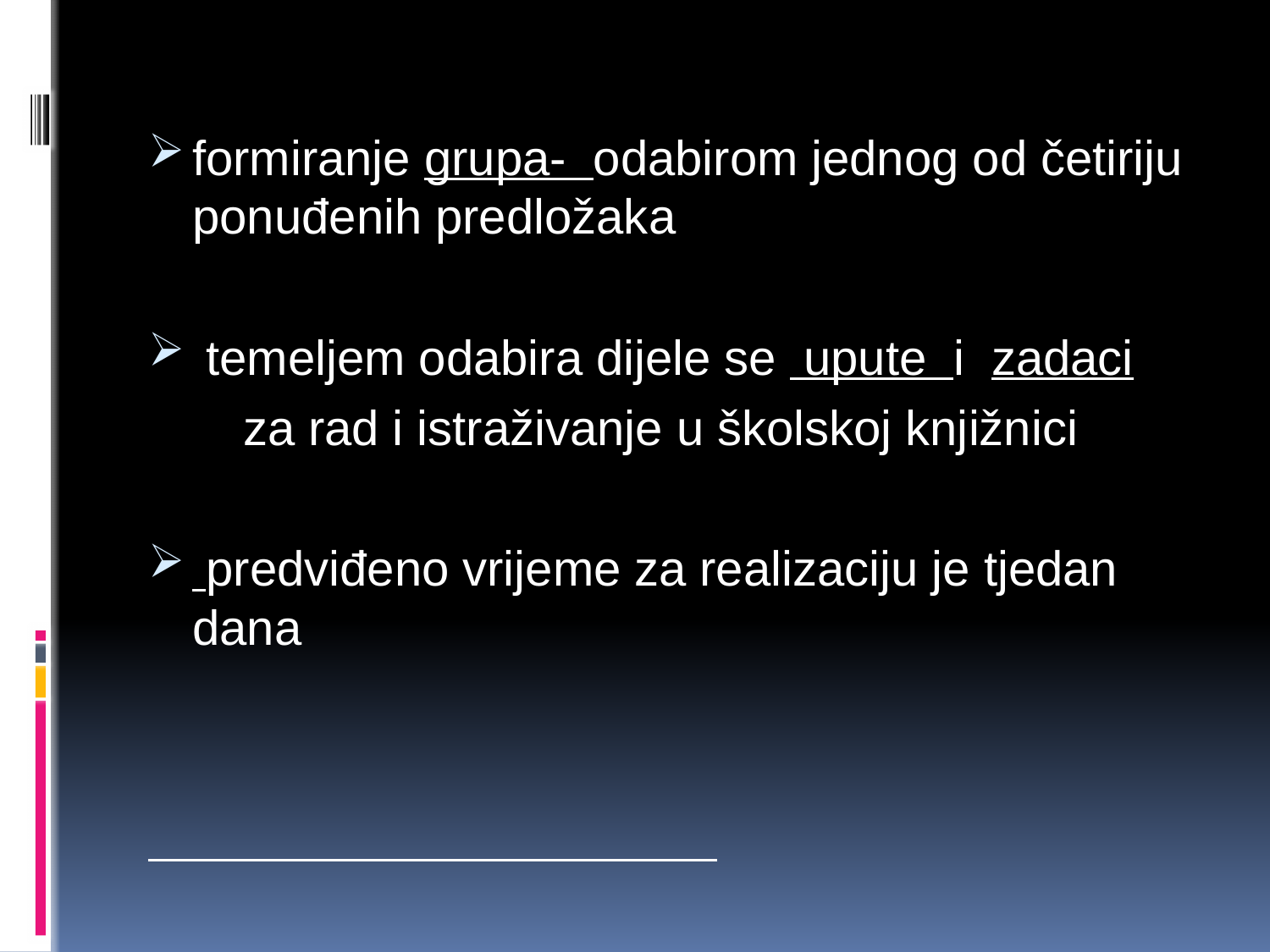

formiranje grupa-  odabirom jednog od četiriju ponuđenih predložaka

 temeljem odabira dijele se  upute  i  zadaci
       za rad i istraživanje u školskoj knjižnici

 predviđeno vrijeme za realizaciju je tjedan dana